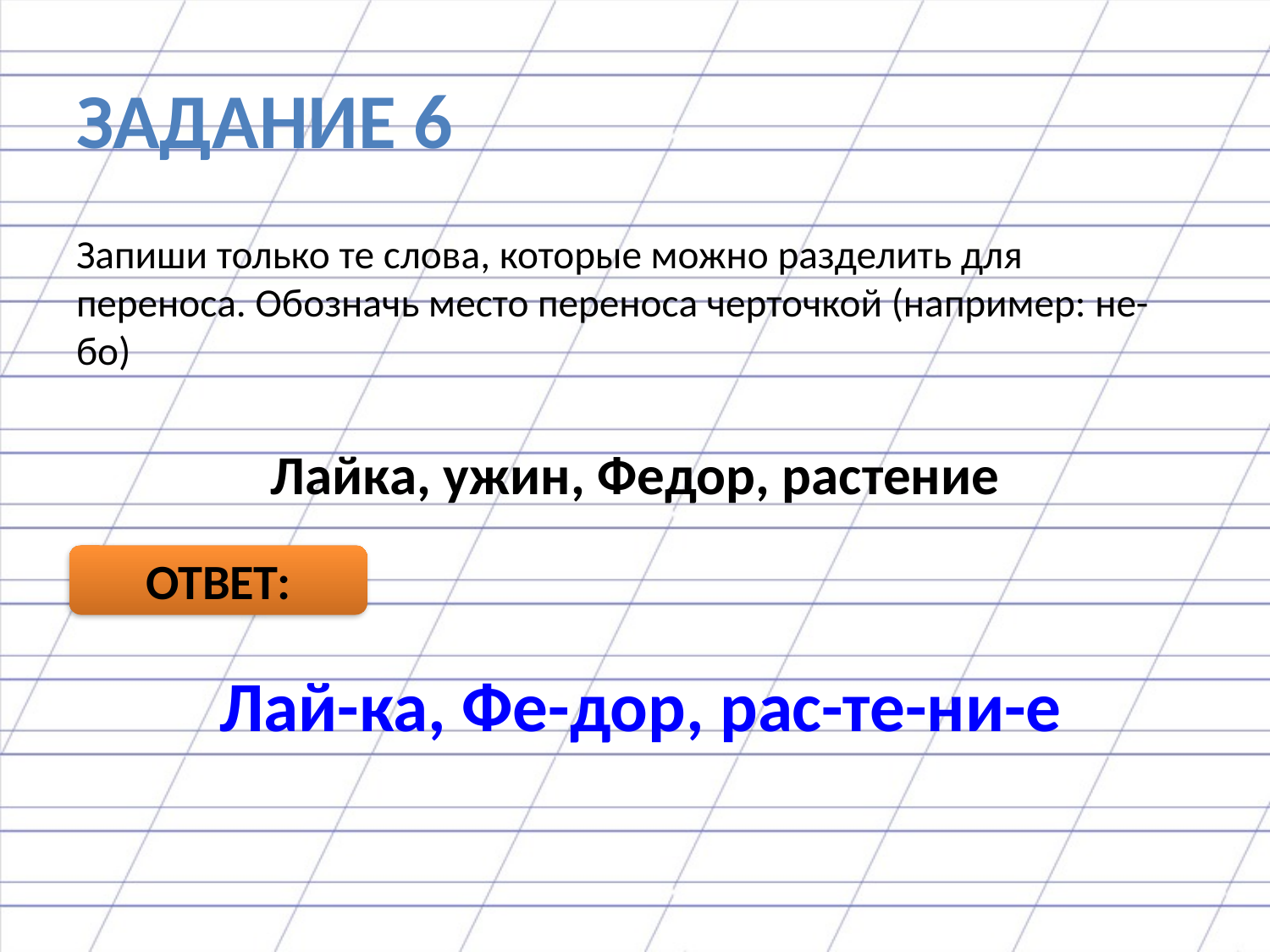

# ЗАДАНИЕ 6
Запиши только те слова, которые можно разделить для переноса. Обозначь место переноса черточкой (например: не-бо)

Лайка, ужин, Федор, растение

ОТВЕТ:
Лай-ка, Фе-дор, рас-те-ни-е